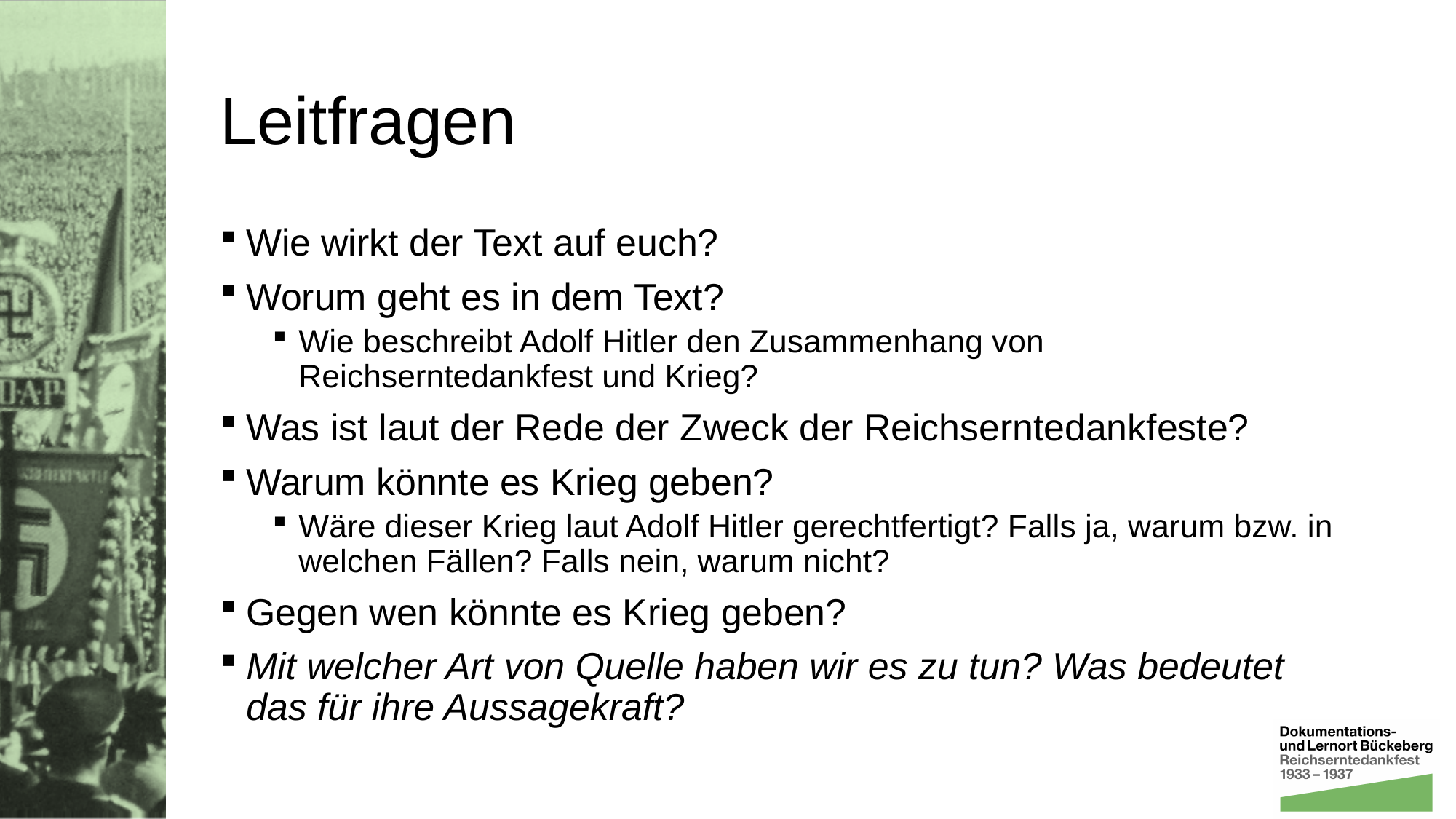

# Leitfragen
Wie wirkt der Text auf euch?
Worum geht es in dem Text?
Wie beschreibt Adolf Hitler den Zusammenhang von Reichserntedankfest und Krieg?
Was ist laut der Rede der Zweck der Reichserntedankfeste?
Warum könnte es Krieg geben?
Wäre dieser Krieg laut Adolf Hitler gerechtfertigt? Falls ja, warum bzw. in welchen Fällen? Falls nein, warum nicht?
Gegen wen könnte es Krieg geben?
Mit welcher Art von Quelle haben wir es zu tun? Was bedeutet das für ihre Aussagekraft?